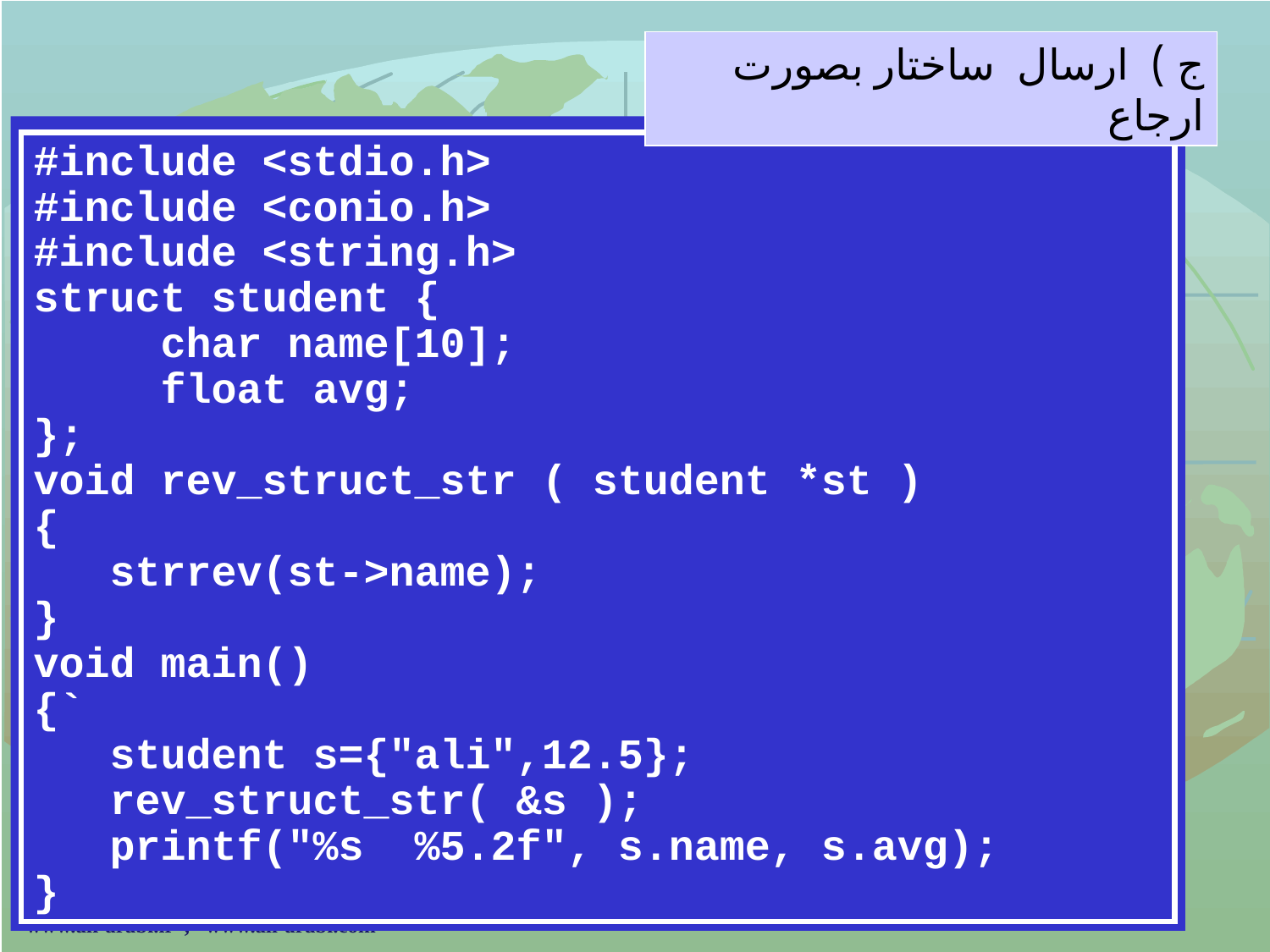

ج )  ارسال  ساختار بصورت ارجاع

#include <stdio.h>
#include <conio.h>
#include <string.h>
struct student {
     char name[10];
     float avg;
};
void rev_struct_str ( student *st )
{
   strrev(st->name);
}
void main()
{`
   student s={"ali",12.5};
   rev_struct_str( &s );
   printf("%s  %5.2f", s.name, s.avg);
}